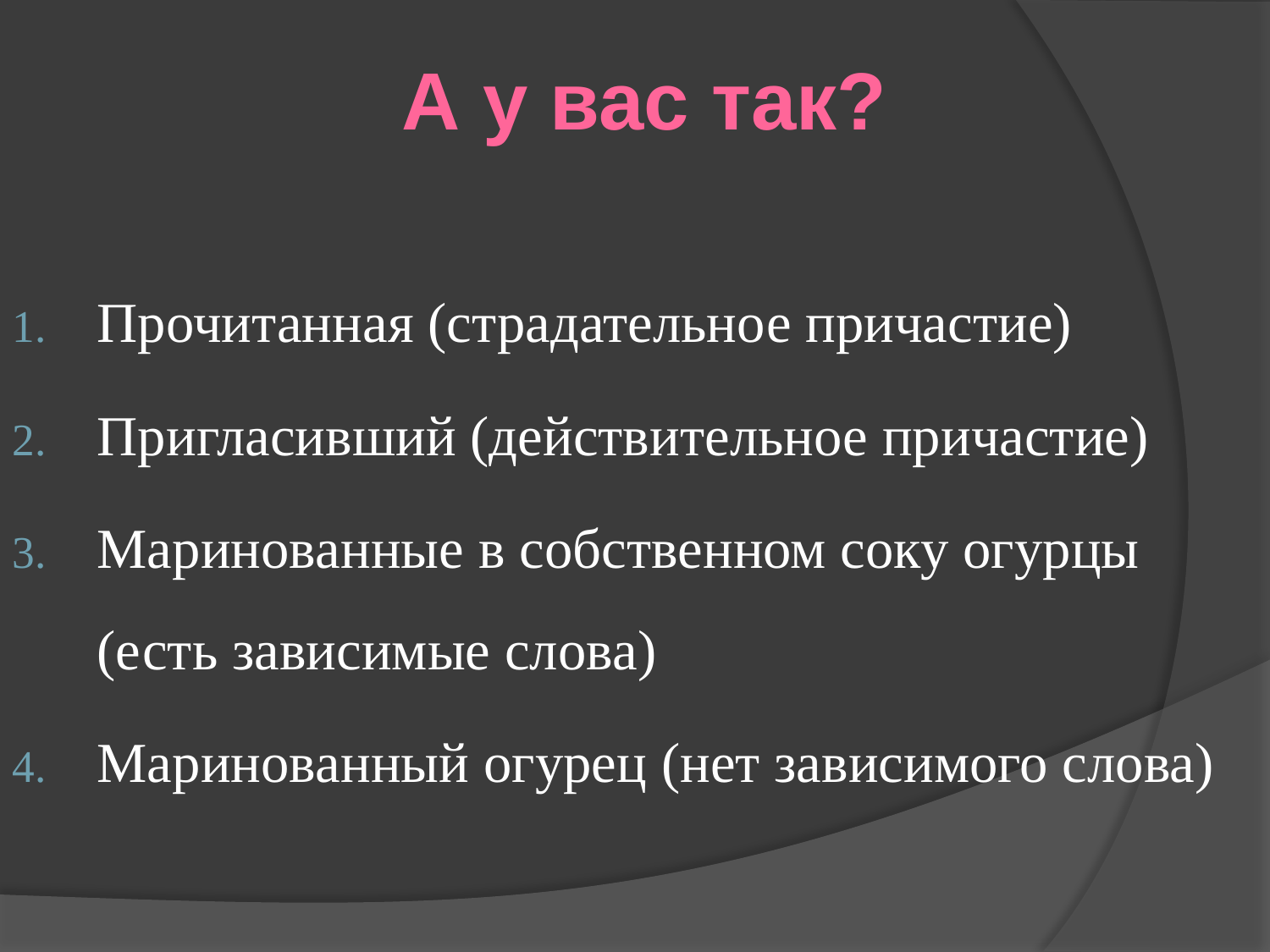

# А у вас так?
Прочитанная (страдательное причастие)
Пригласивший (действительное причастие)
Маринованные в собственном соку огурцы (есть зависимые слова)
Маринованный огурец (нет зависимого слова)